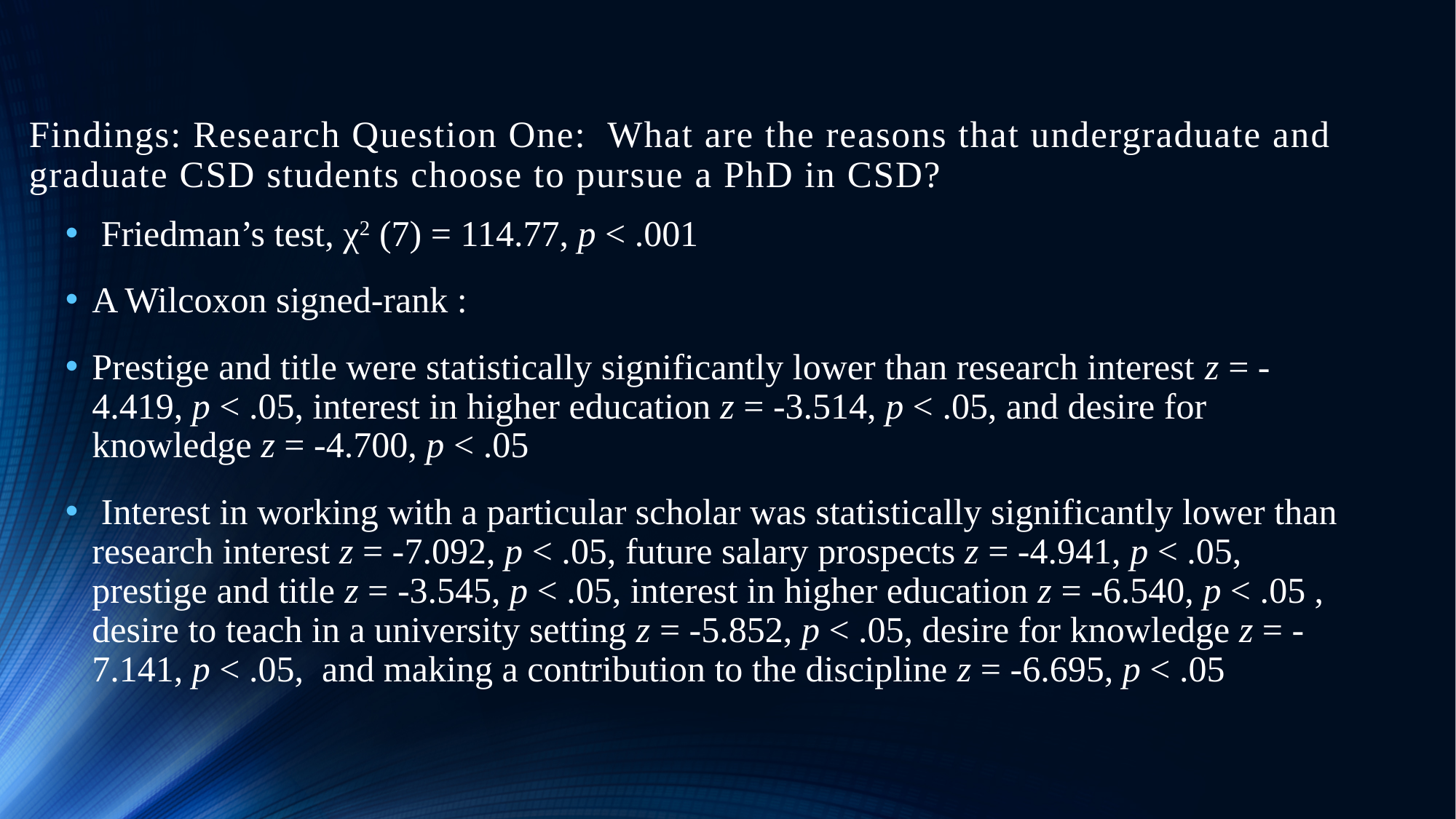

# Findings: Research Question One:  What are the reasons that undergraduate and graduate CSD students choose to pursue a PhD in CSD?
 Friedman’s test, χ2 (7) = 114.77, p < .001
A Wilcoxon signed-rank :
Prestige and title were statistically significantly lower than research interest z = -4.419, p < .05, interest in higher education z = -3.514, p < .05, and desire for knowledge z = -4.700, p < .05
 Interest in working with a particular scholar was statistically significantly lower than research interest z = -7.092, p < .05, future salary prospects z = -4.941, p < .05, prestige and title z = -3.545, p < .05, interest in higher education z = -6.540, p < .05 , desire to teach in a university setting z = -5.852, p < .05, desire for knowledge z = -7.141, p < .05,  and making a contribution to the discipline z = -6.695, p < .05